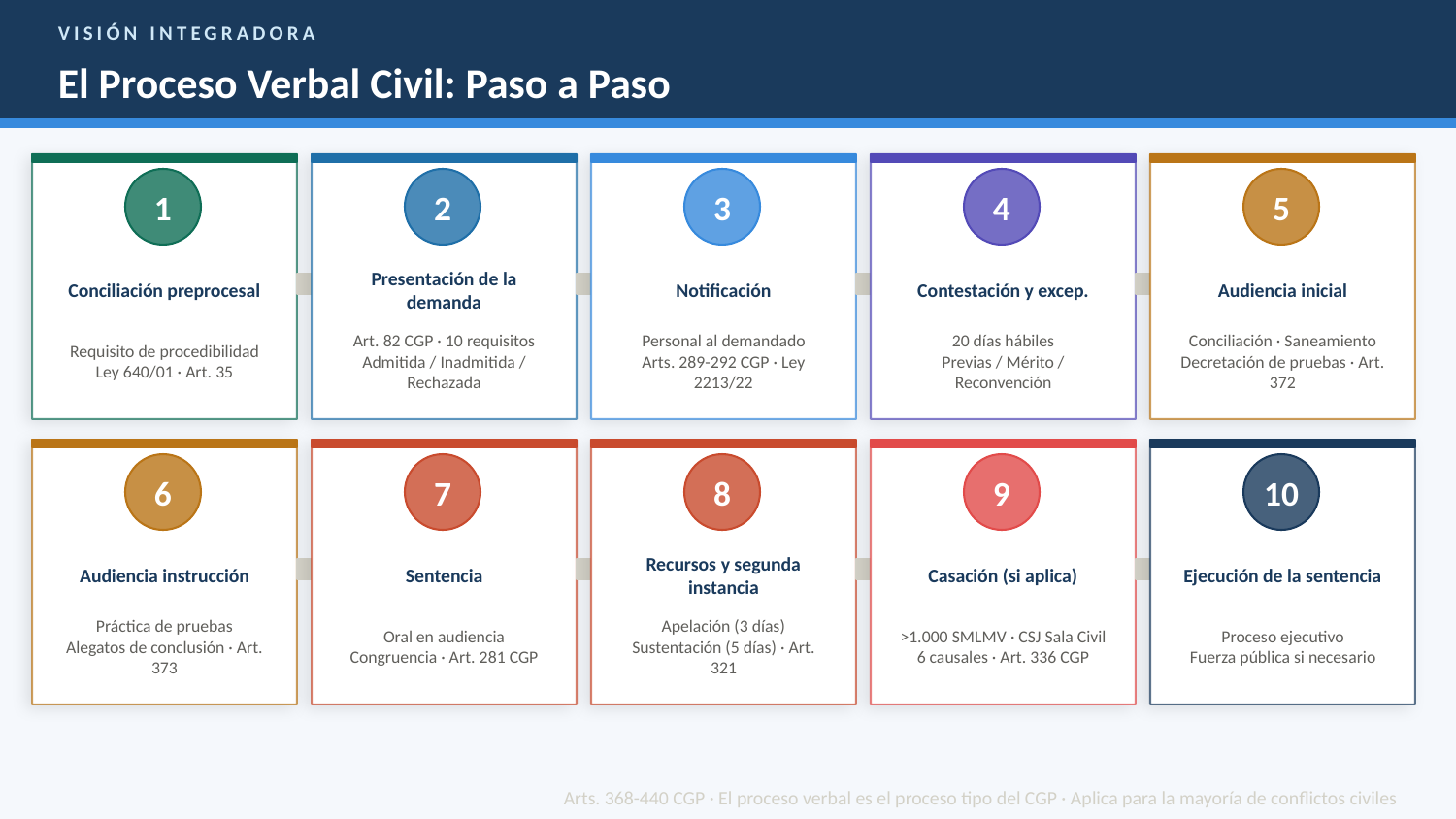

VISIÓN INTEGRADORA
El Proceso Verbal Civil: Paso a Paso

1

2

3

4

5
Conciliación preprocesal
Presentación de la demanda
Notificación
Contestación y excep.
Audiencia inicial

Requisito de procedibilidad
Ley 640/01 · Art. 35
Art. 82 CGP · 10 requisitos
Admitida / Inadmitida / Rechazada
Personal al demandado
Arts. 289-292 CGP · Ley 2213/22
20 días hábiles
Previas / Mérito / Reconvención
Conciliación · Saneamiento
Decretación de pruebas · Art. 372

6

7

8

9

10
Audiencia instrucción
Sentencia
Recursos y segunda instancia
Casación (si aplica)
Ejecución de la sentencia

Práctica de pruebas
Alegatos de conclusión · Art. 373
Oral en audiencia
Congruencia · Art. 281 CGP
Apelación (3 días)
Sustentación (5 días) · Art. 321
>1.000 SMLMV · CSJ Sala Civil
6 causales · Art. 336 CGP
Proceso ejecutivo
Fuerza pública si necesario
Arts. 368-440 CGP · El proceso verbal es el proceso tipo del CGP · Aplica para la mayoría de conflictos civiles